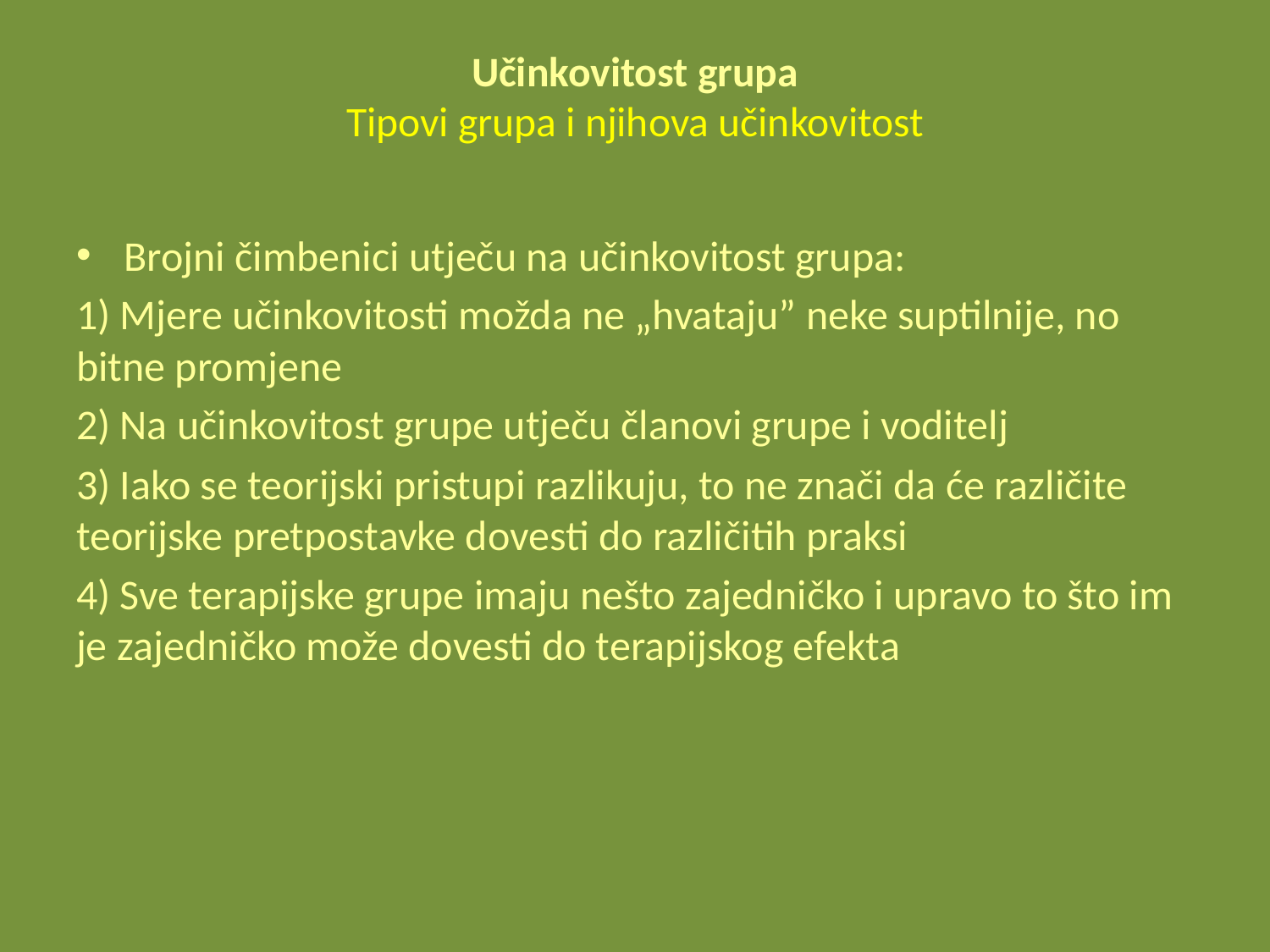

# Učinkovitost grupa Tipovi grupa i njihova učinkovitost
Brojni čimbenici utječu na učinkovitost grupa:
1) Mjere učinkovitosti možda ne „hvataju” neke suptilnije, no bitne promjene
2) Na učinkovitost grupe utječu članovi grupe i voditelj
3) Iako se teorijski pristupi razlikuju, to ne znači da će različite teorijske pretpostavke dovesti do različitih praksi
4) Sve terapijske grupe imaju nešto zajedničko i upravo to što im je zajedničko može dovesti do terapijskog efekta